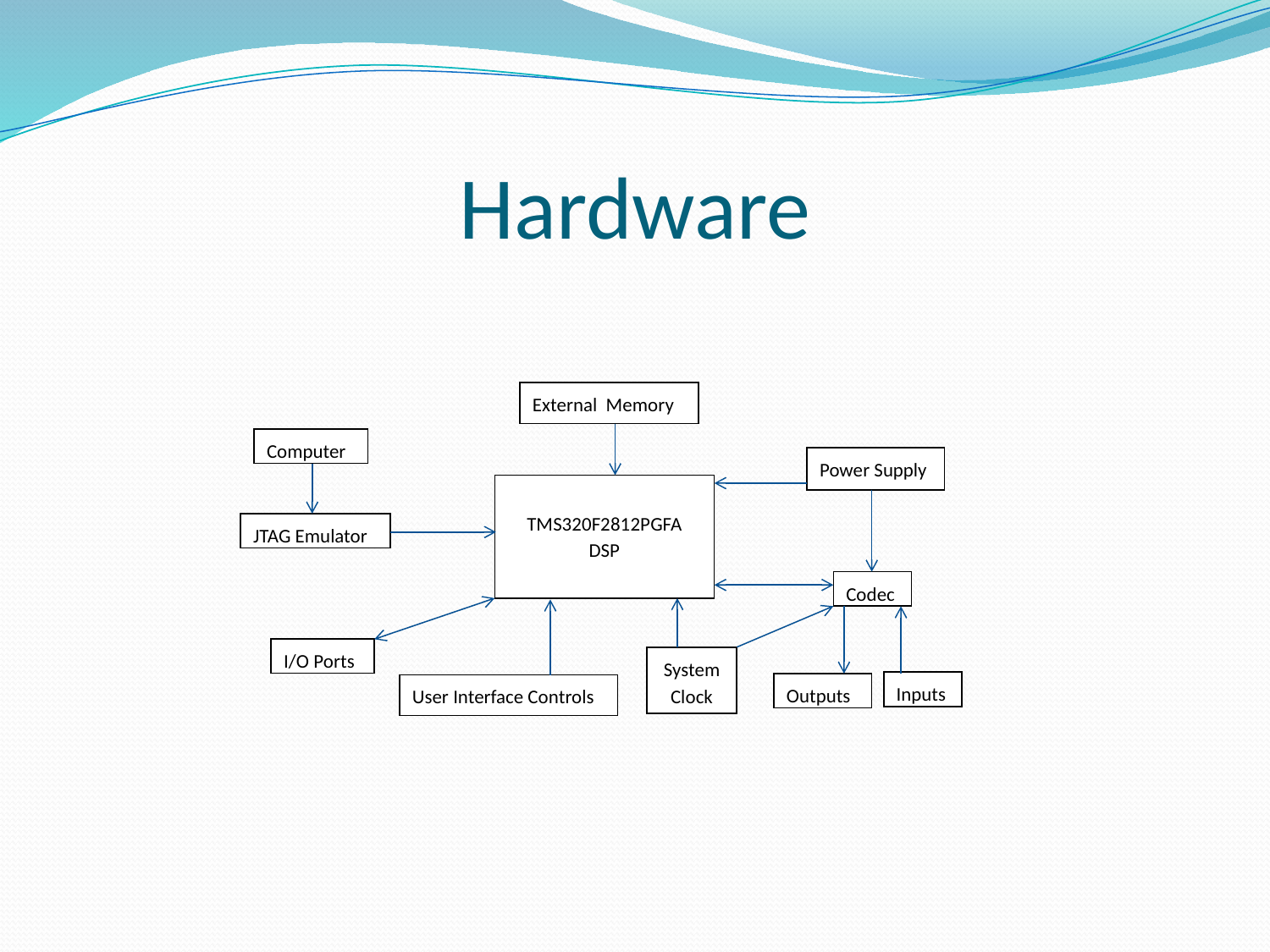

# Hardware
External  Memory
Computer
Power Supply

TMS320F2812PGFA
DSP
JTAG Emulator
Codec
I/O Ports
System
Clock
Inputs
Outputs
User Interface Controls